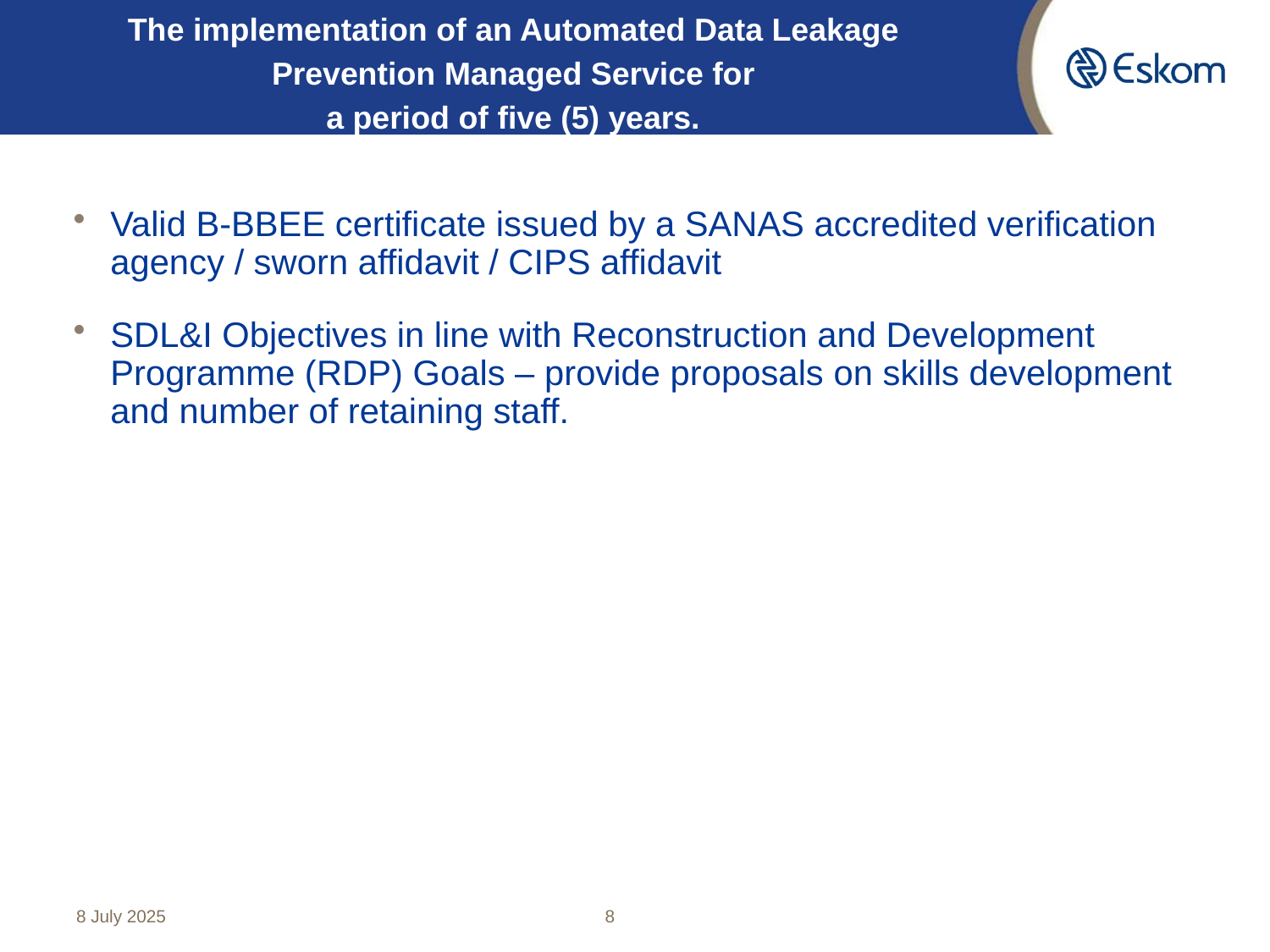

# The implementation of an Automated Data Leakage Prevention Managed Service for a period of five (5) years.
Valid B-BBEE certificate issued by a SANAS accredited verification agency / sworn affidavit / CIPS affidavit
SDL&I Objectives in line with Reconstruction and Development Programme (RDP) Goals – provide proposals on skills development and number of retaining staff.

8 July 2025
8